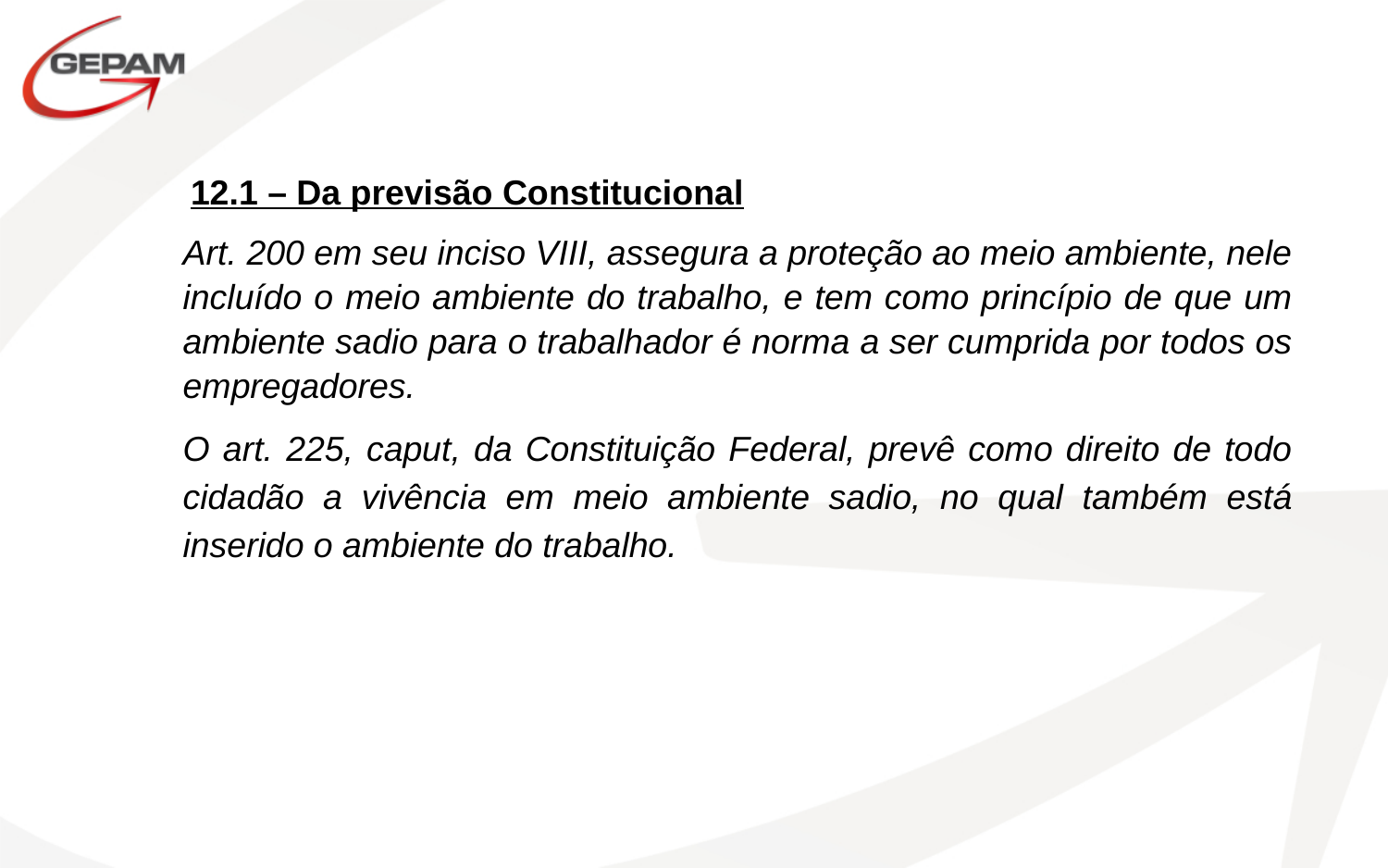

12.1 – Da previsão Constitucional
Art. 200 em seu inciso VIII, assegura a proteção ao meio ambiente, nele incluído o meio ambiente do trabalho, e tem como princípio de que um ambiente sadio para o trabalhador é norma a ser cumprida por todos os empregadores.
O art. 225, caput, da Constituição Federal, prevê como direito de todo cidadão a vivência em meio ambiente sadio, no qual também está inserido o ambiente do trabalho.